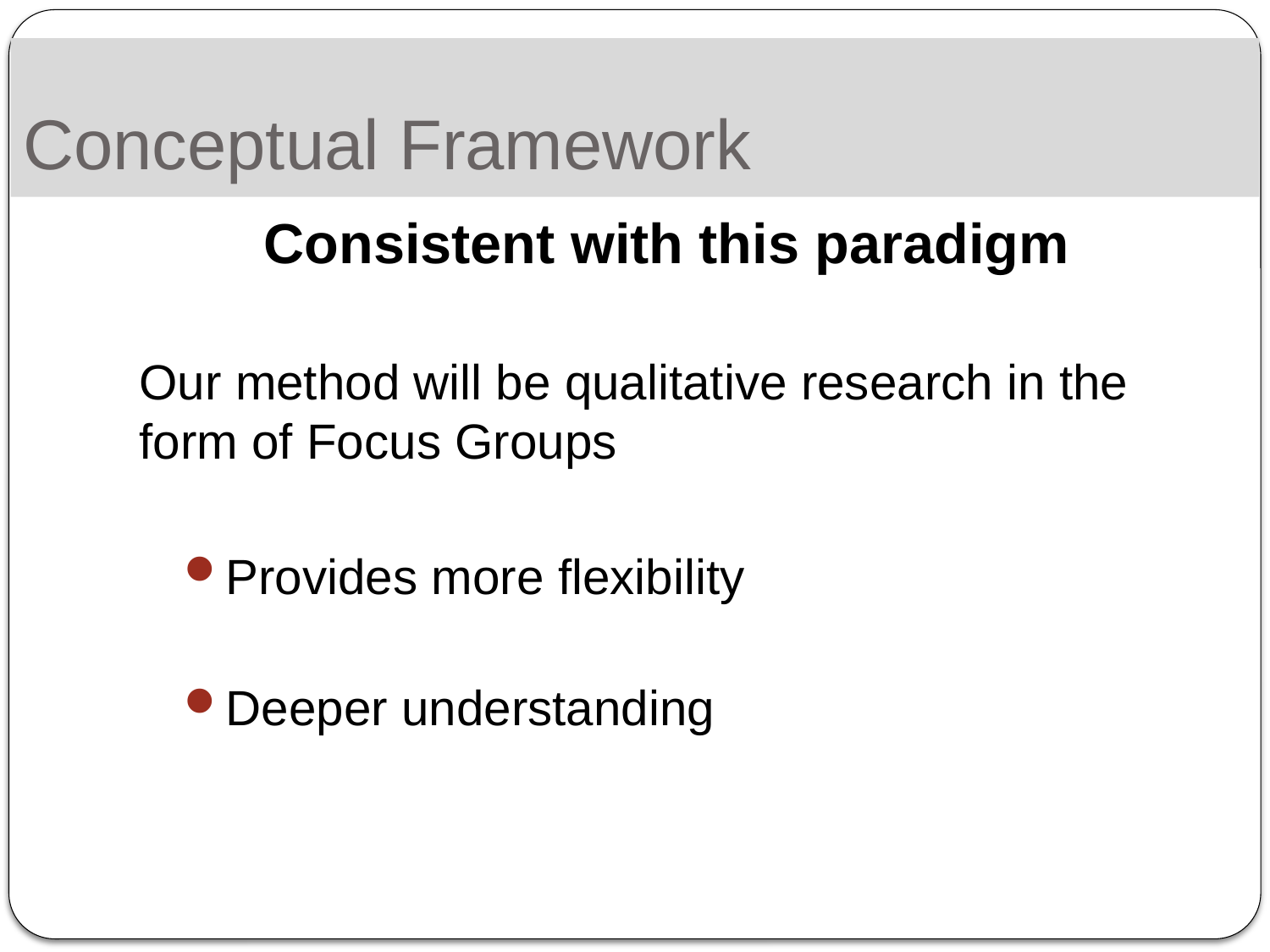

# Conceptual Framework
Consistent with this paradigm

Our method will be qualitative research in the form of Focus Groups

Provides more flexibility

Deeper understanding